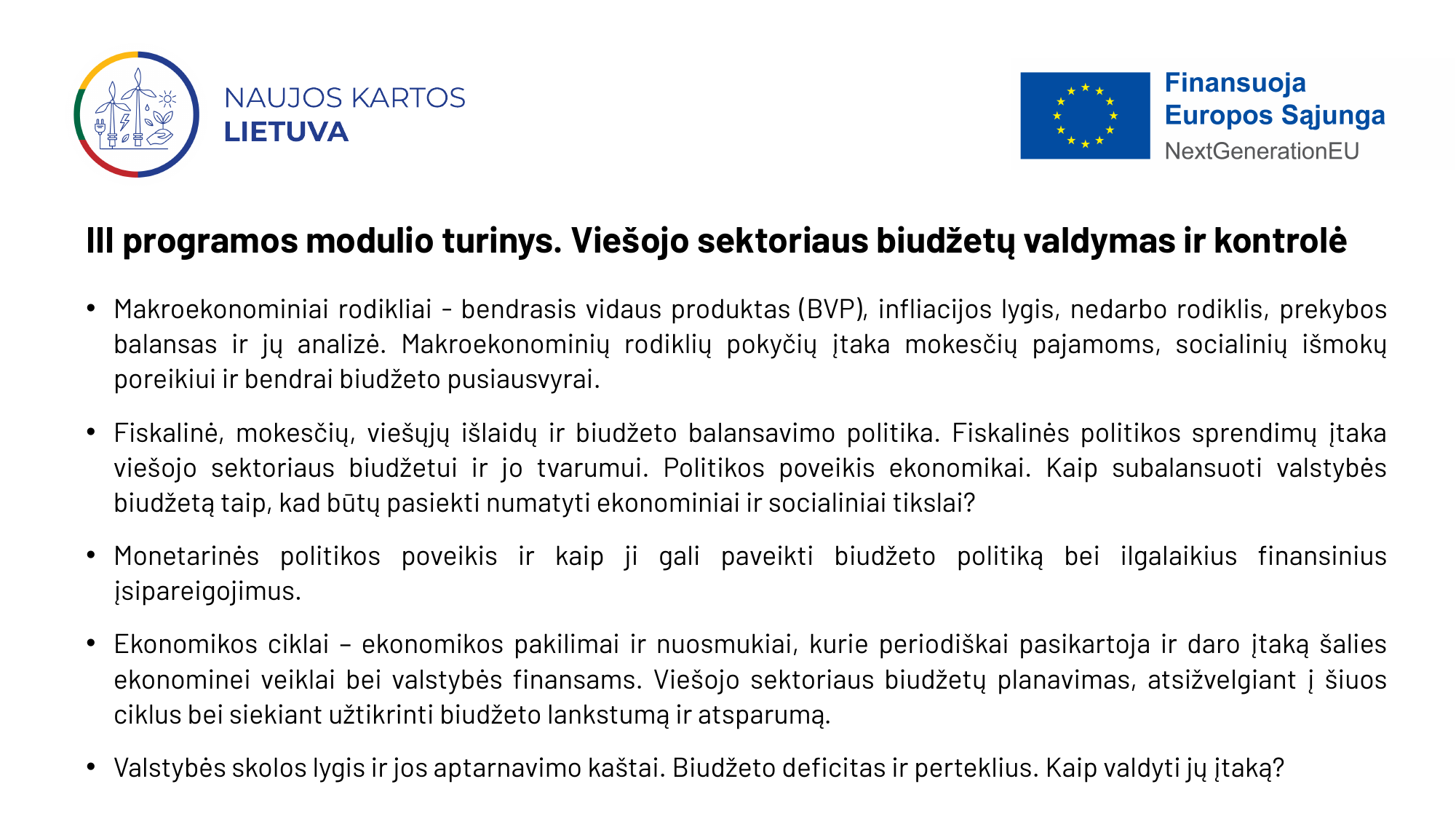

# III programos modulio turinys. Viešojo sektoriaus biudžetų valdymas ir kontrolė
Makroekonominiai rodikliai - bendrasis vidaus produktas (BVP), infliacijos lygis, nedarbo rodiklis, prekybos balansas ir jų analizė. Makroekonominių rodiklių pokyčių įtaka mokesčių pajamoms, socialinių išmokų poreikiui ir bendrai biudžeto pusiausvyrai.
Fiskalinė, mokesčių, viešųjų išlaidų ir biudžeto balansavimo politika. Fiskalinės politikos sprendimų įtaka viešojo sektoriaus biudžetui ir jo tvarumui. Politikos poveikis ekonomikai. Kaip subalansuoti valstybės biudžetą taip, kad būtų pasiekti numatyti ekonominiai ir socialiniai tikslai?
Monetarinės politikos poveikis ir kaip ji gali paveikti biudžeto politiką bei ilgalaikius finansinius įsipareigojimus.
Ekonomikos ciklai – ekonomikos pakilimai ir nuosmukiai, kurie periodiškai pasikartoja ir daro įtaką šalies ekonominei veiklai bei valstybės finansams. Viešojo sektoriaus biudžetų planavimas, atsižvelgiant į šiuos ciklus bei siekiant užtikrinti biudžeto lankstumą ir atsparumą.
Valstybės skolos lygis ir jos aptarnavimo kaštai. Biudžeto deficitas ir perteklius. Kaip valdyti jų įtaką?